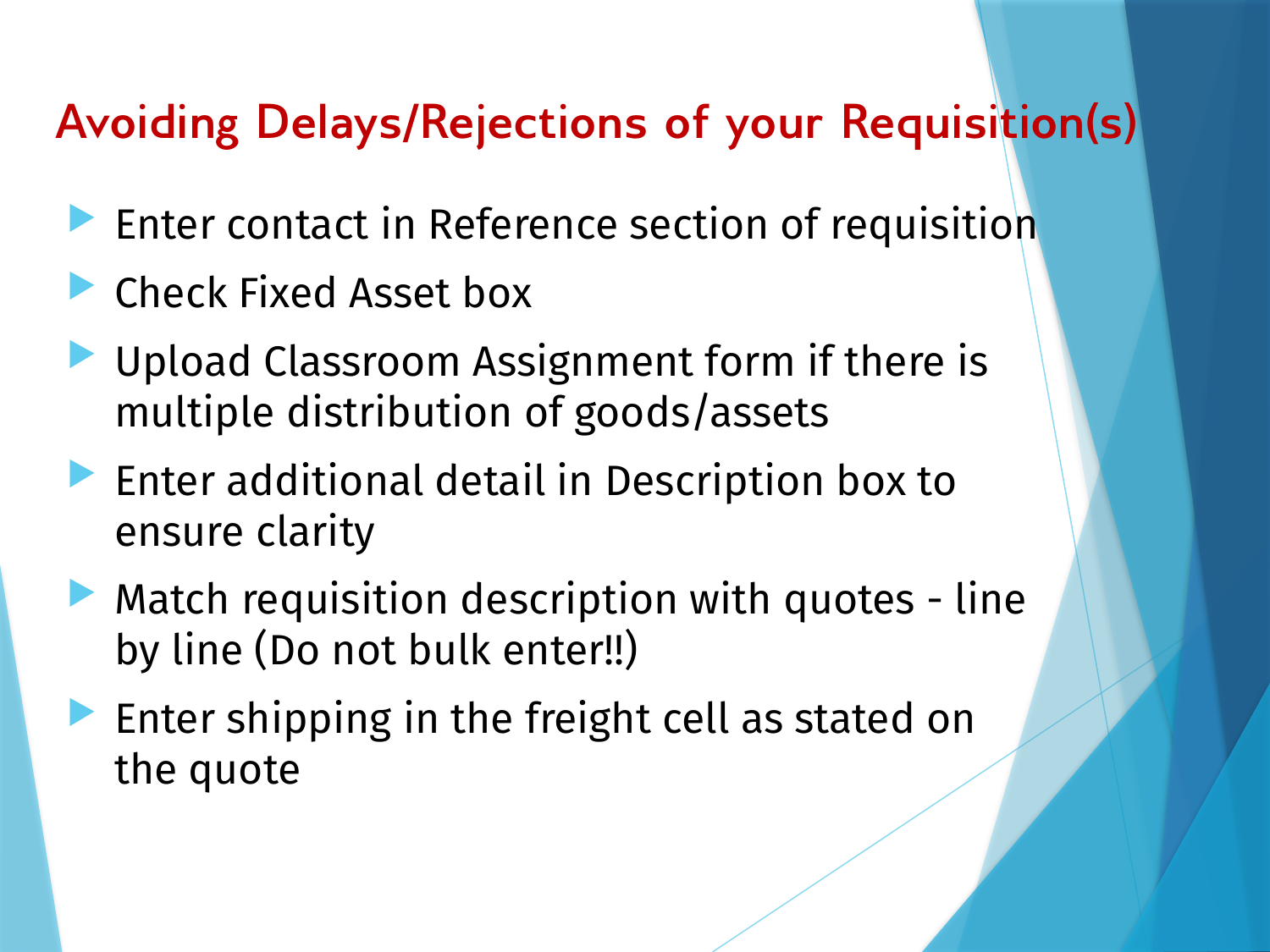

# Avoiding Delays/Rejections of your Requisition(s)
Enter contact in Reference section of requisition
Check Fixed Asset box
Upload Classroom Assignment form if there is multiple distribution of goods/assets
Enter additional detail in Description box to ensure clarity
Match requisition description with quotes - line by line (Do not bulk enter!!)
Enter shipping in the freight cell as stated on the quote